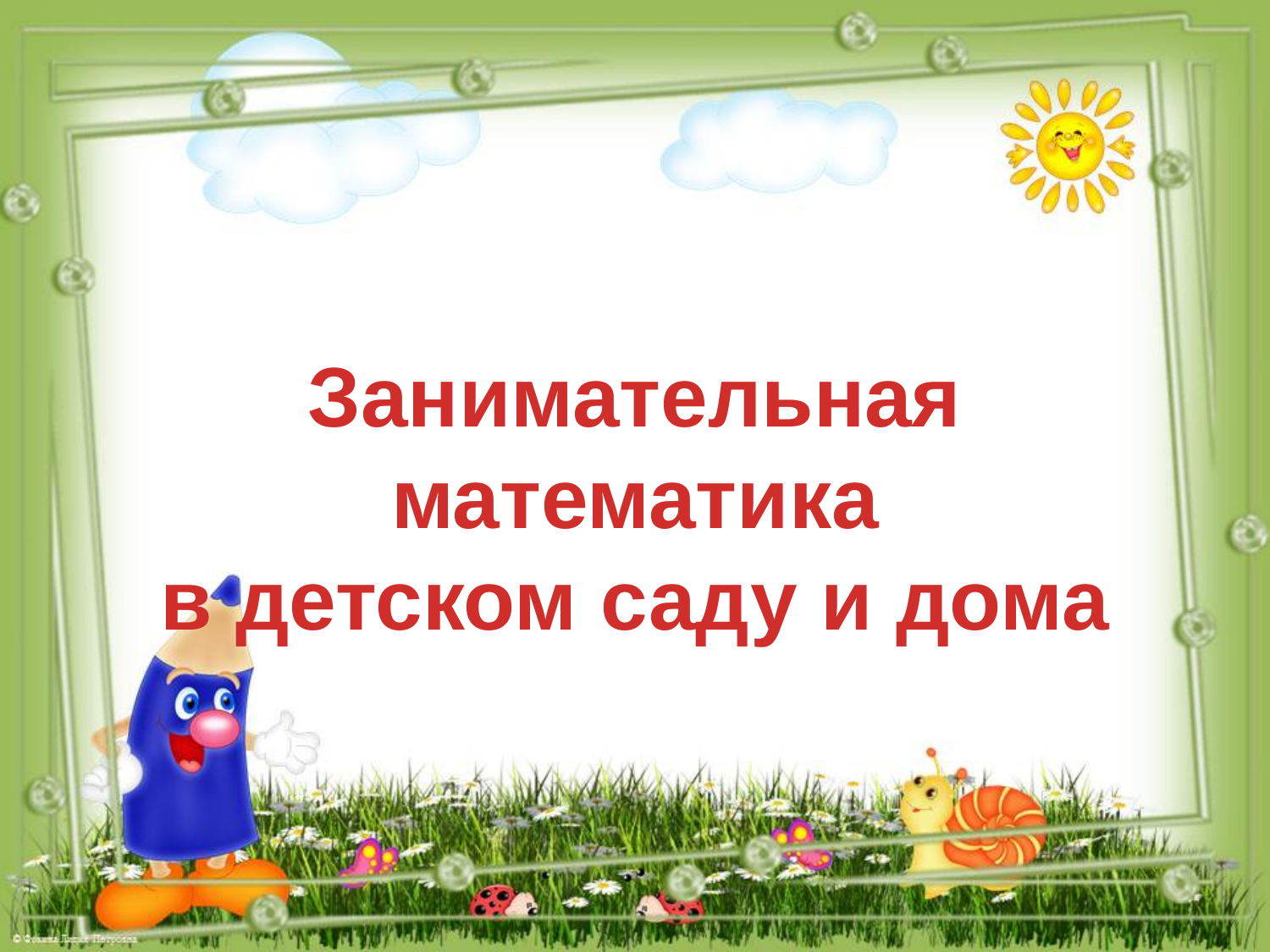

Занимательная математика
в детском саду и дома